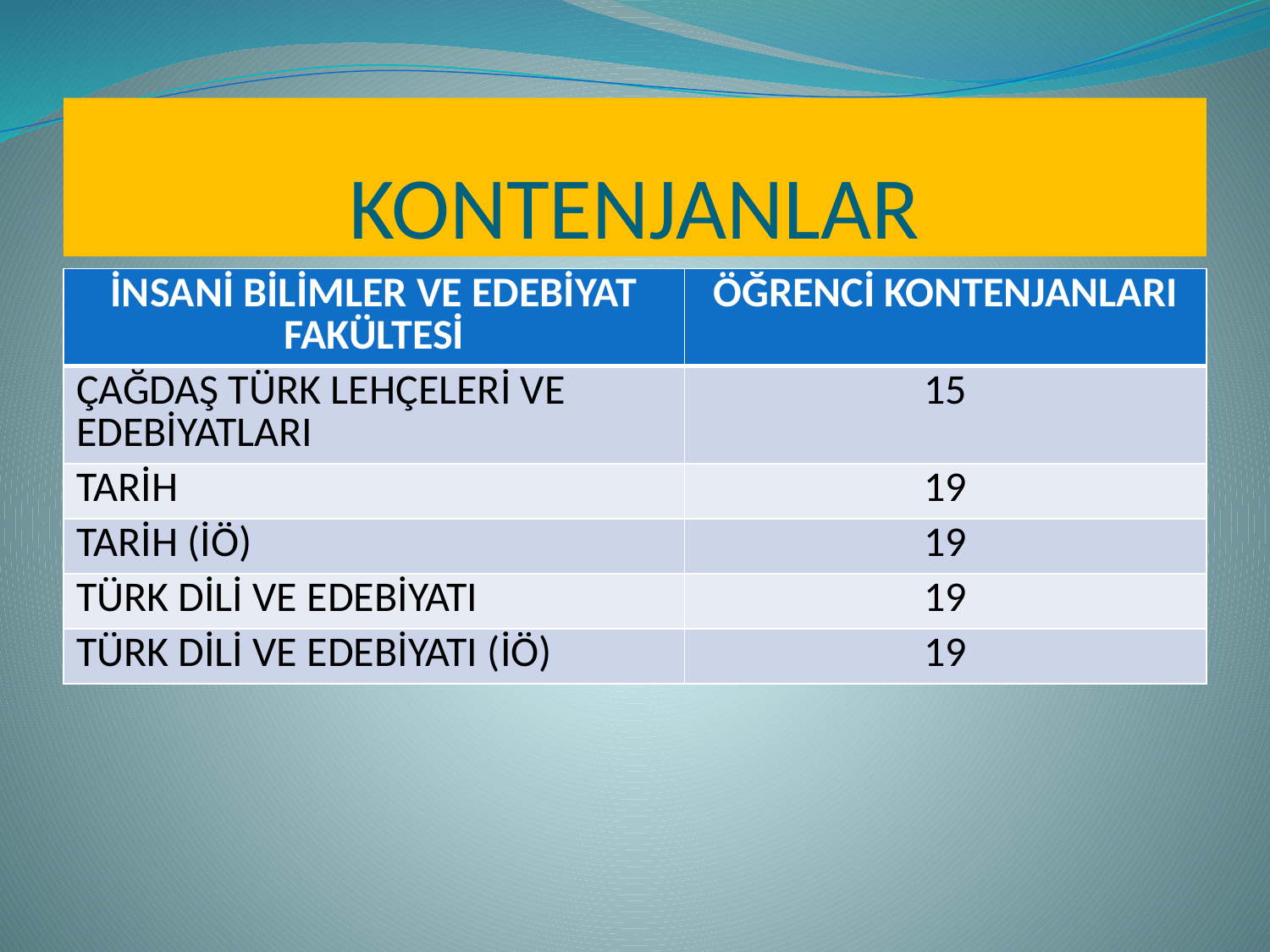

# KONTENJANLAR
| İNSANİ BİLİMLER VE EDEBİYAT FAKÜLTESİ | ÖĞRENCİ KONTENJANLARI |
| --- | --- |
| ÇAĞDAŞ TÜRK LEHÇELERİ VE EDEBİYATLARI | 15 |
| TARİH | 19 |
| TARİH (İÖ) | 19 |
| TÜRK DİLİ VE EDEBİYATI | 19 |
| TÜRK DİLİ VE EDEBİYATI (İÖ) | 19 |